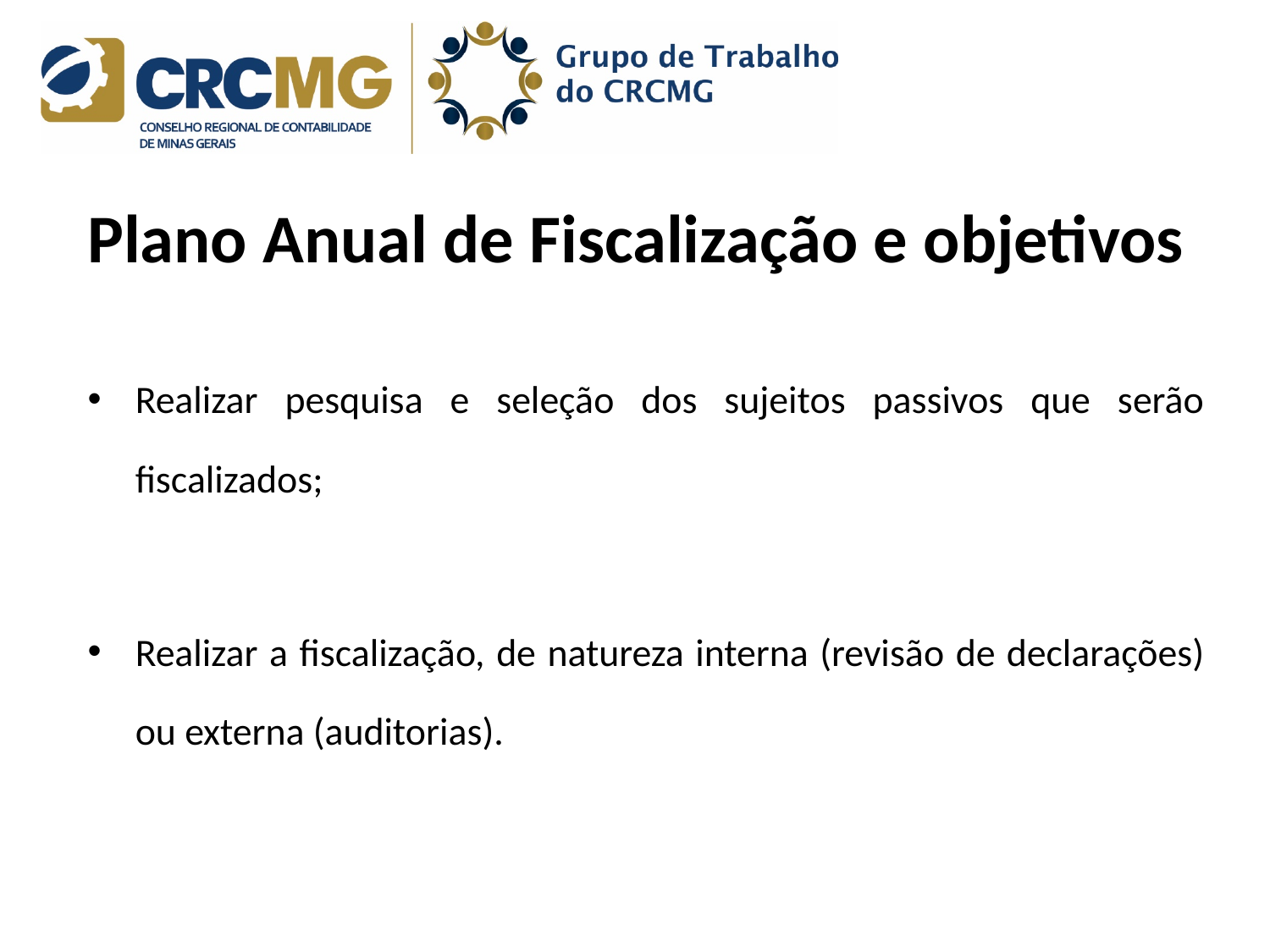

# Plano Anual de Fiscalização e objetivos
Realizar pesquisa e seleção dos sujeitos passivos que serão fiscalizados;

Realizar a fiscalização, de natureza interna (revisão de declarações) ou externa (auditorias).